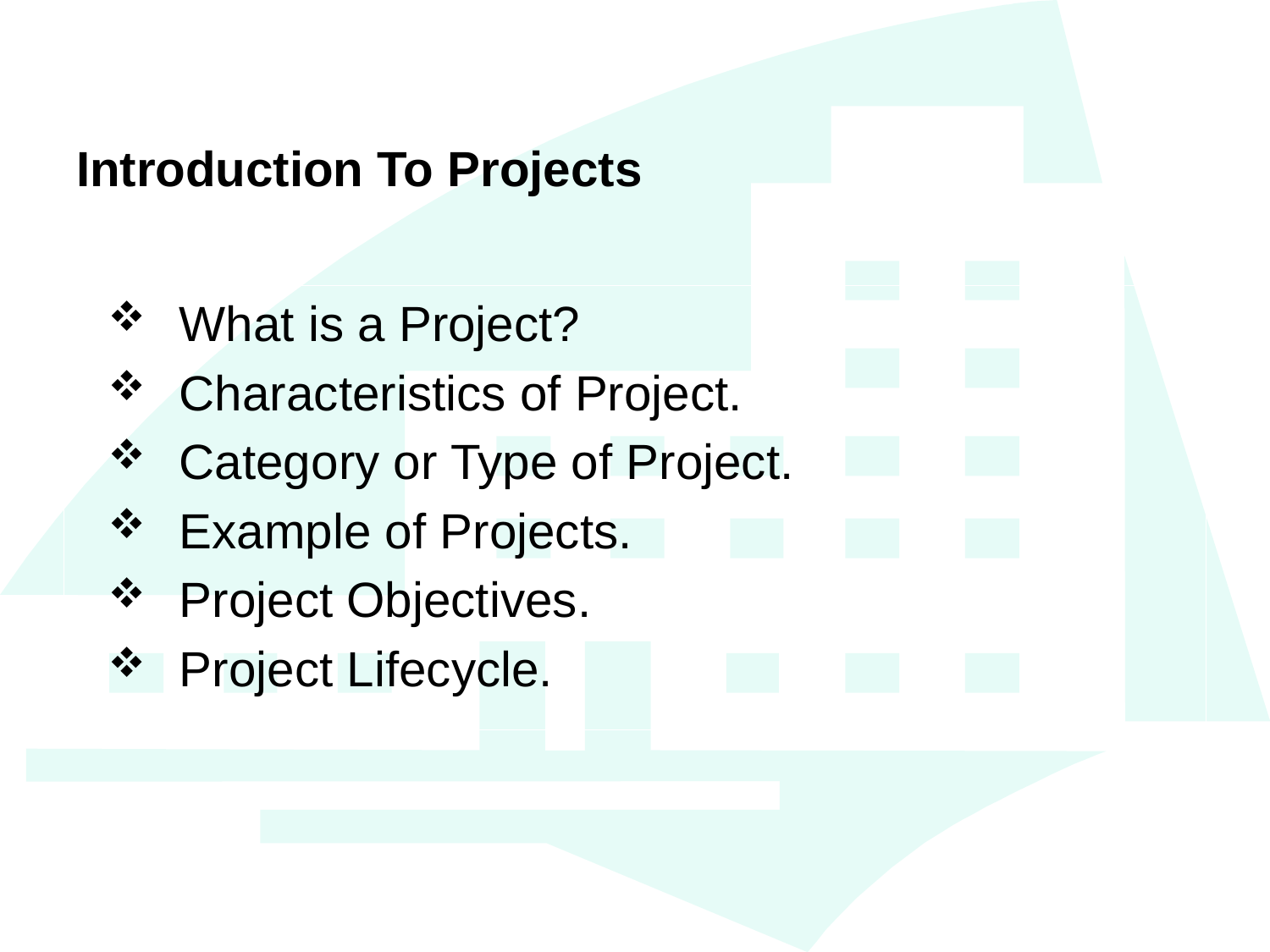

# Introduction To Projects
What is a Project?
Characteristics of Project.
Category or Type of Project.
Example of Projects.
Project Objectives.
Project Lifecycle.